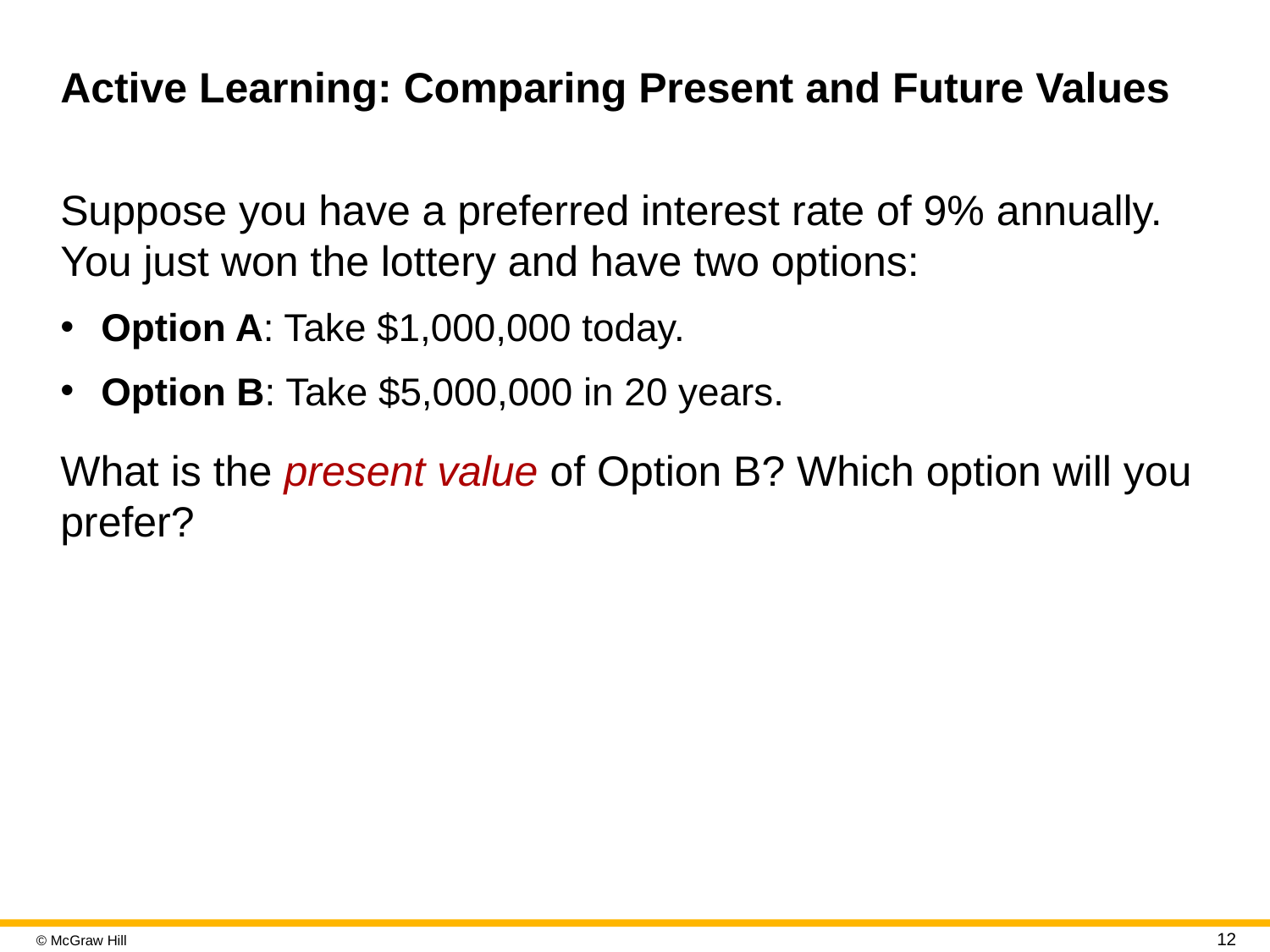

# Active Learning: Comparing Present and Future Values
Suppose you have a preferred interest rate of 9% annually. You just won the lottery and have two options:
Option A: Take $1,000,000 today.
Option B: Take $5,000,000 in 20 years.
What is the present value of Option B? Which option will you prefer?